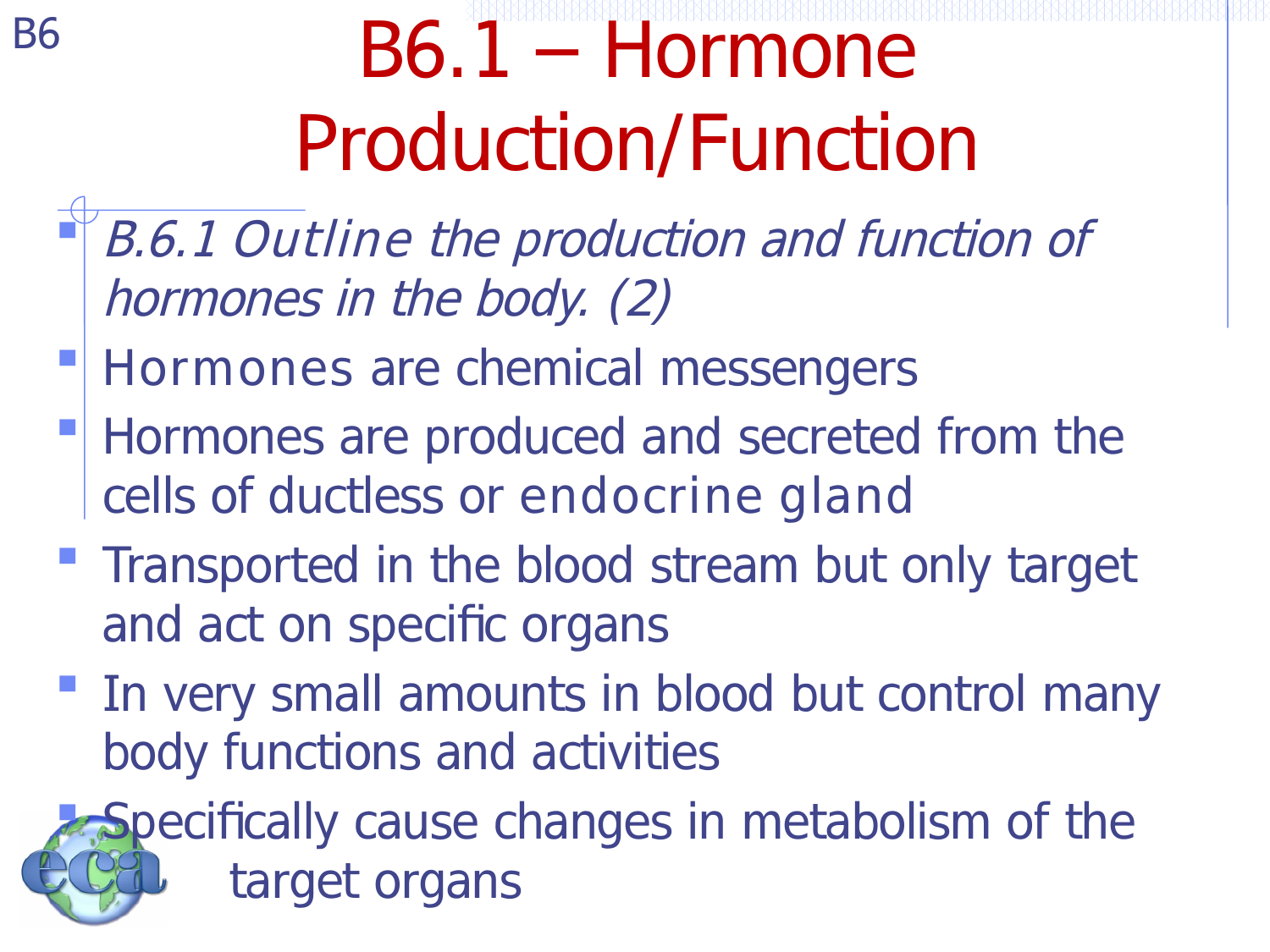

# B6.1 – Hormone Production/Function
B.6.1 Outline the production and function of hormones in the body. (2)
Hormones are chemical messengers
Hormones are produced and secreted from the cells of ductless or endocrine gland
Transported in the blood stream but only target and act on specific organs
In very small amounts in blood but control many body functions and activities
Specifically cause changes in metabolism of the 	target organs